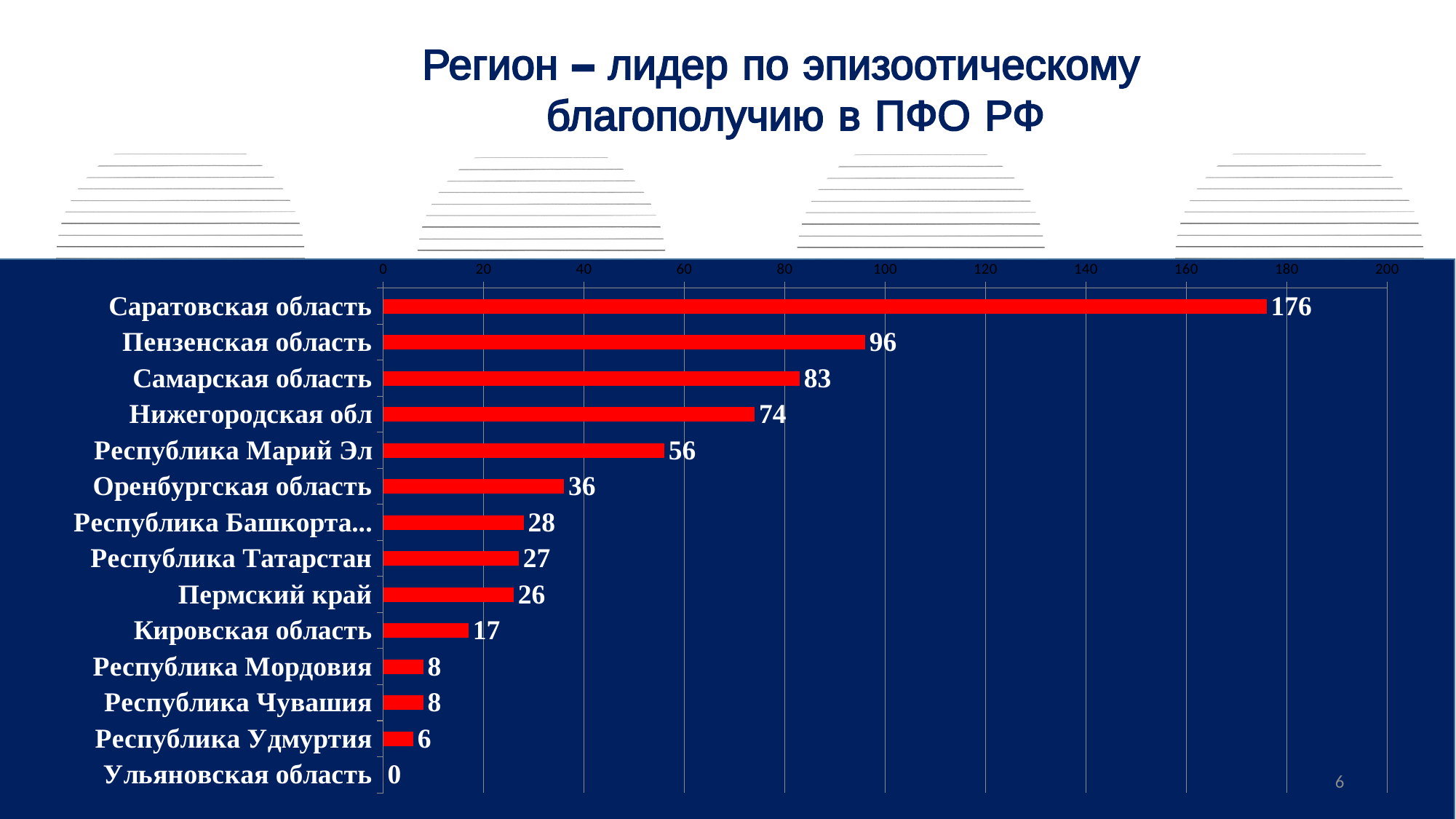

Регион – лидер по эпизоотическому
благополучию в ПФО РФ

### Chart

| Category |  |
|---|---|
| Саратовская область | 176.0 |
| Пензенская область | 96.0 |
| Самарская область | 83.0 |
| Нижегородская обл | 74.0 |
| Республика Марий Эл | 56.0 |
| Оренбургская область | 36.0 |
| Республика Башкортастан | 28.0 |
| Республика Татарстан | 27.0 |
| Пермский край | 26.0 |
| Кировская область | 17.0 |
| Республика Мордовия | 8.0 |
| Республика Чувашия | 8.0 |
| Республика Удмуртия | 6.0 |
| Ульяновская область | 0.0 |
6